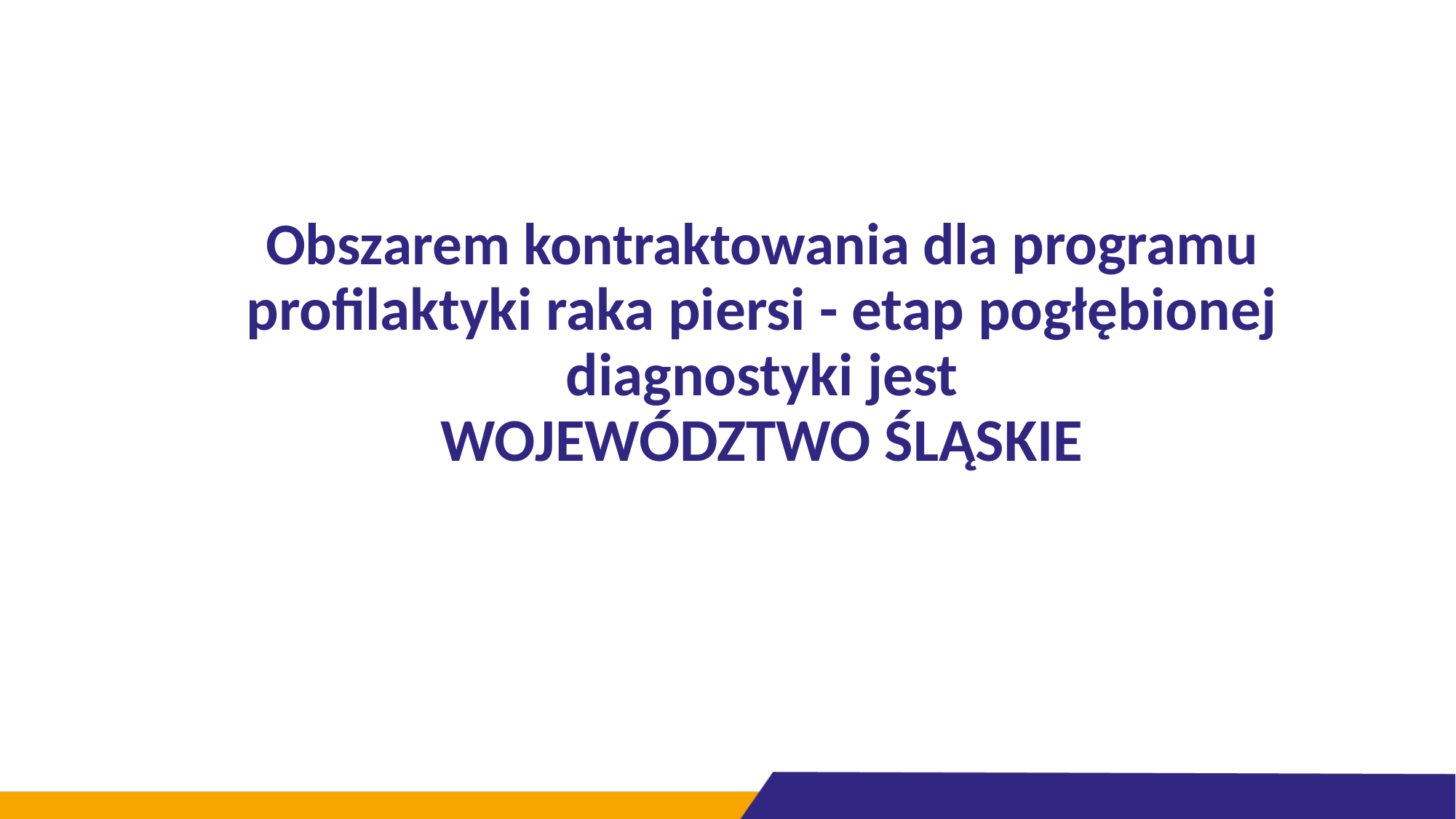

# Obszarem kontraktowania dla programu profilaktyki raka piersi - etap pogłębionej diagnostyki jest WOJEWÓDZTWO ŚLĄSKIE